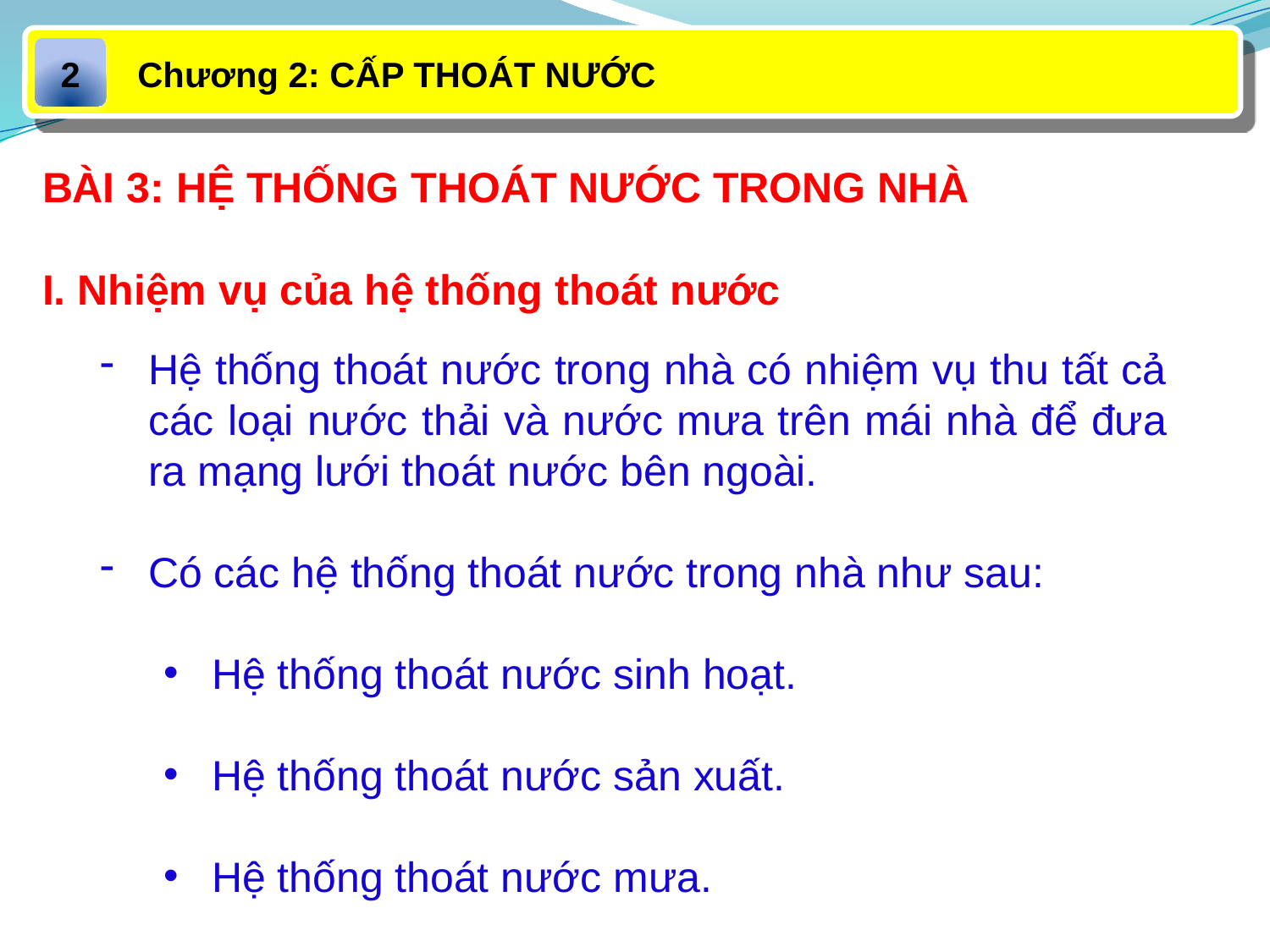

Chương 2: CẤP THOÁT NƯỚC
2

BÀI 3: HỆ THỐNG THOÁT NƯỚC TRONG NHÀ

I. Nhiệm vụ của hệ thống thoát nước

Hệ thống thoát nước trong nhà có nhiệm vụ thu tất cả các loại nước thải và nước mưa trên mái nhà để đưa ra mạng lưới thoát nước bên ngoài.

Có các hệ thống thoát nước trong nhà như sau:

Hệ thống thoát nước sinh hoạt.

Hệ thống thoát nước sản xuất.

Hệ thống thoát nước mưa.